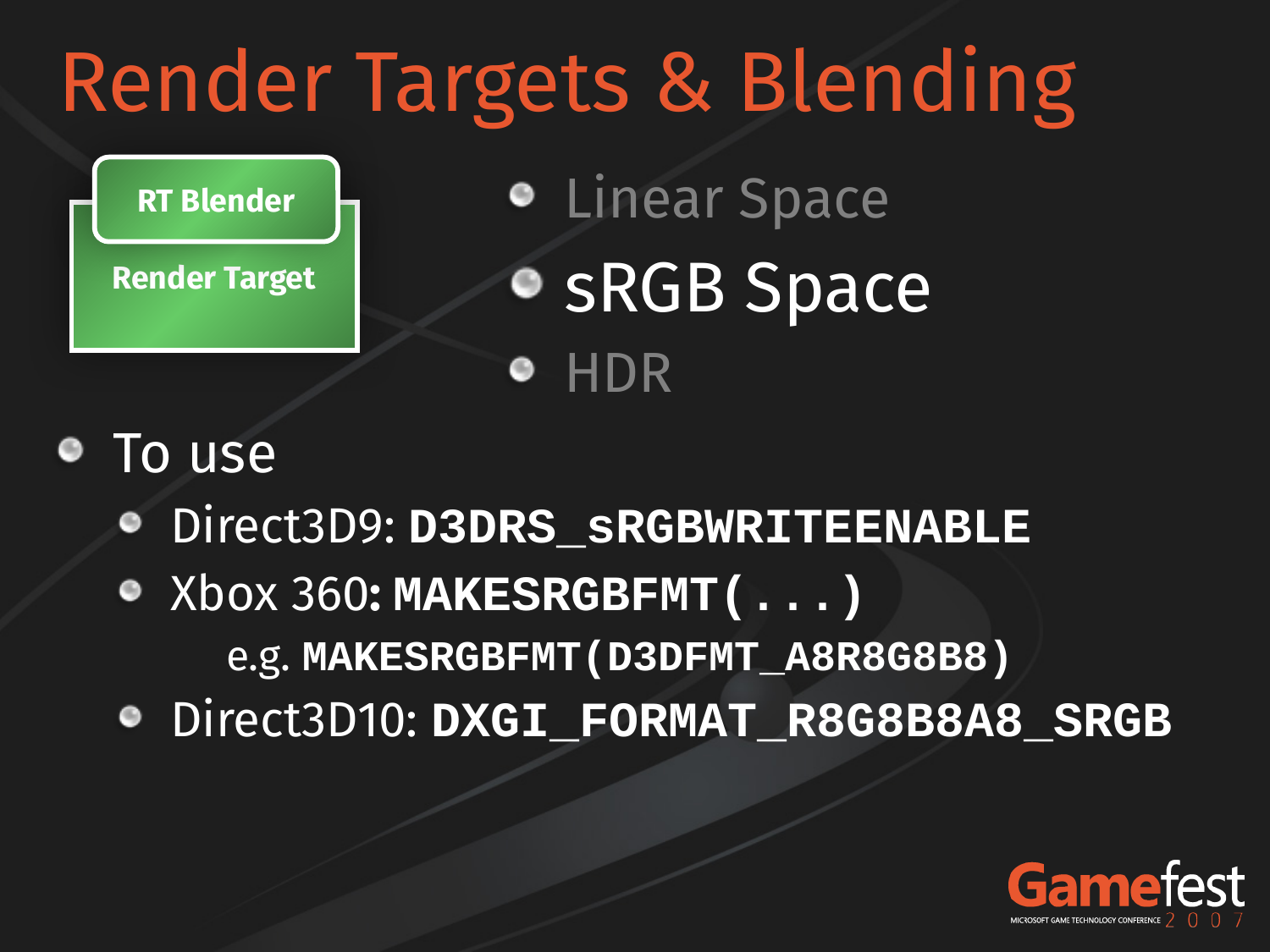

# Render Targets & Blending
RT Blender
Linear Space
sRGB Space
HDR
Render Target
To use
Direct3D9: D3DRS_sRGBWRITEENABLE
Xbox 360: MAKESRGBFMT(...)
	e.g. MAKESRGBFMT(D3DFMT_A8R8G8B8)
Direct3D10: DXGI_FORMAT_R8G8B8A8_SRGB